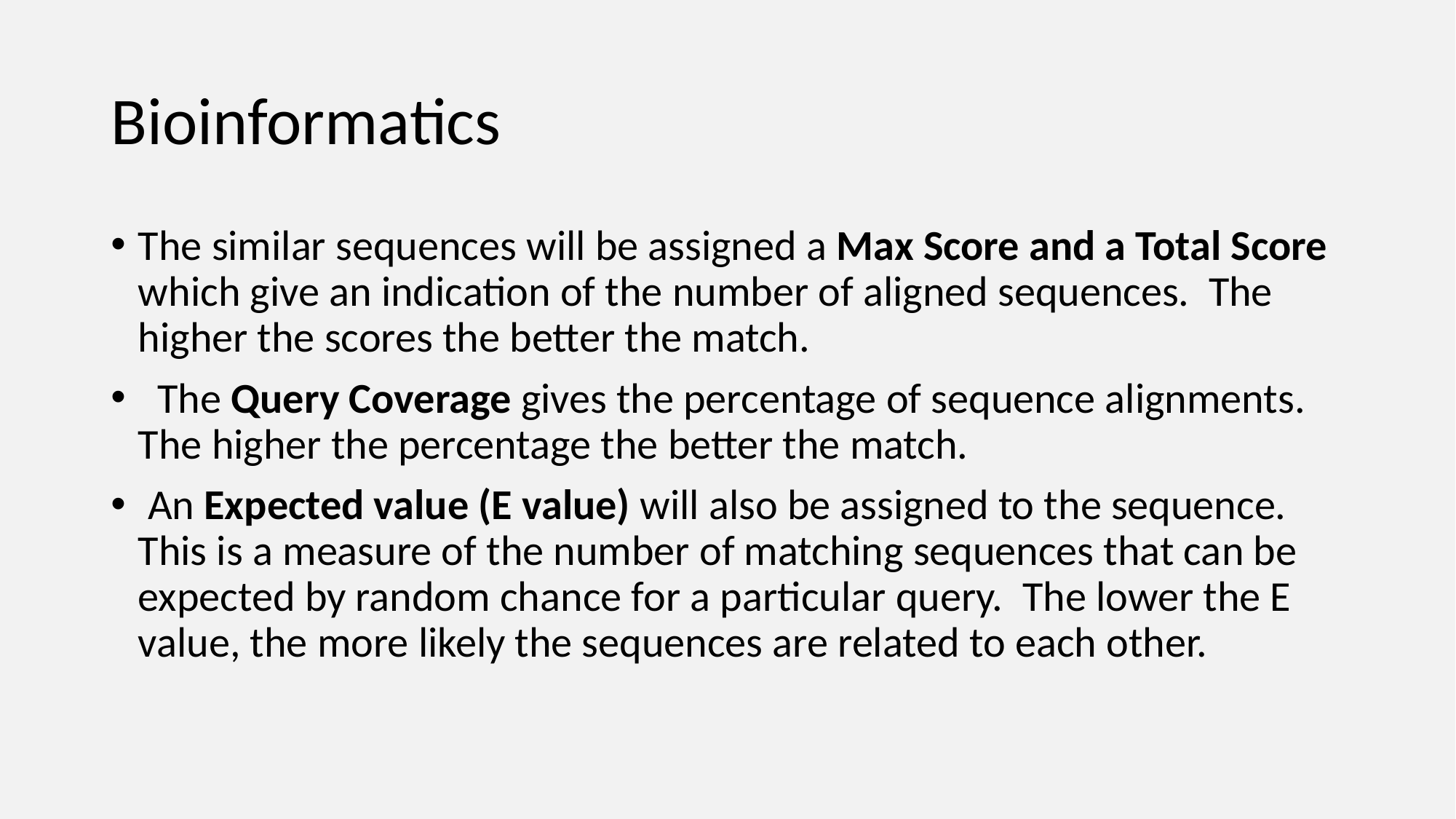

# Bioinformatics
The similar sequences will be assigned a Max Score and a Total Score which give an indication of the number of aligned sequences.  The higher the scores the better the match.
  The Query Coverage gives the percentage of sequence alignments.  The higher the percentage the better the match.
 An Expected value (E value) will also be assigned to the sequence.  This is a measure of the number of matching sequences that can be expected by random chance for a particular query.  The lower the E value, the more likely the sequences are related to each other.